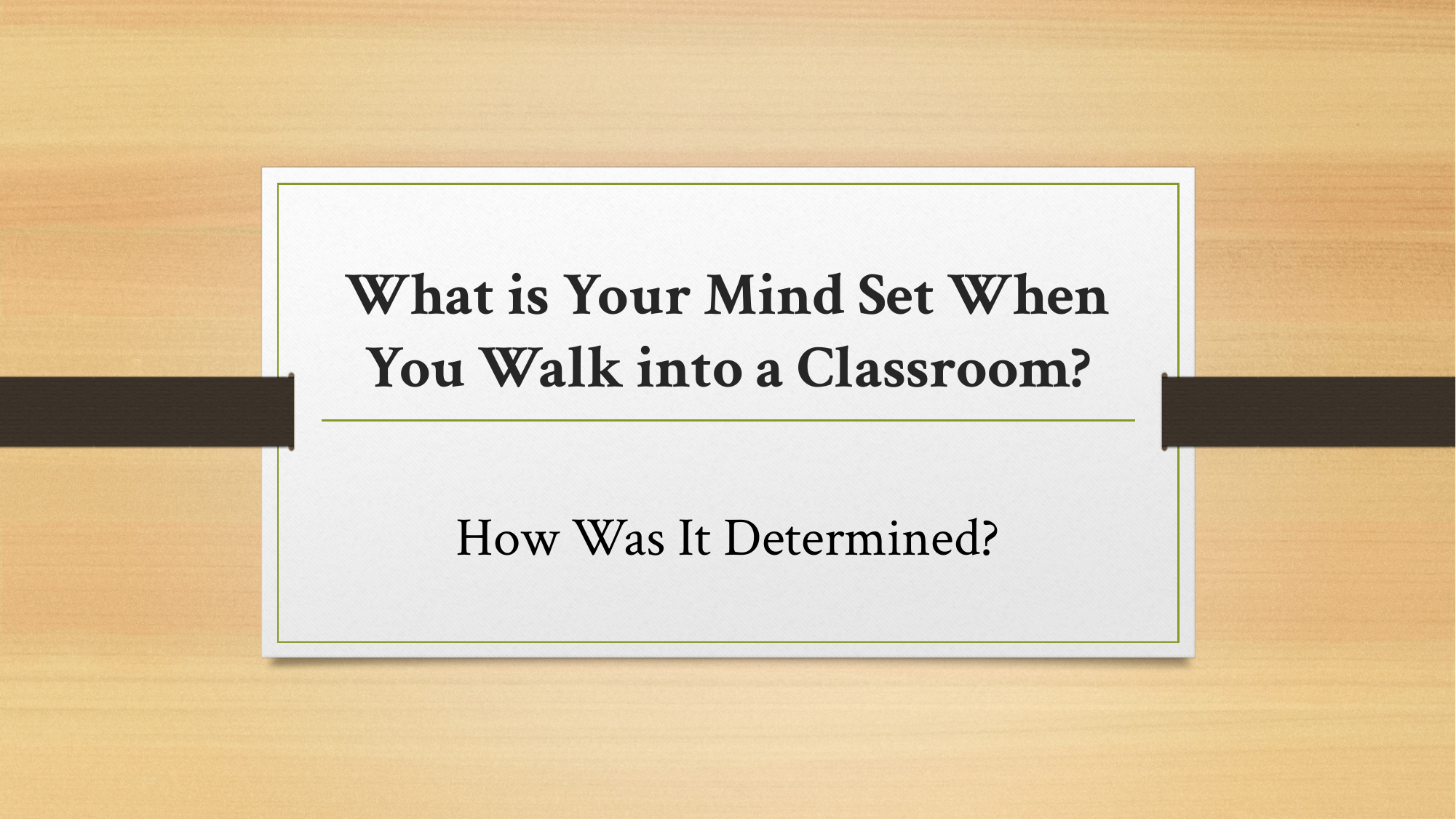

# What is Your Mind Set When You Walk into a Classroom?

How Was It Determined?